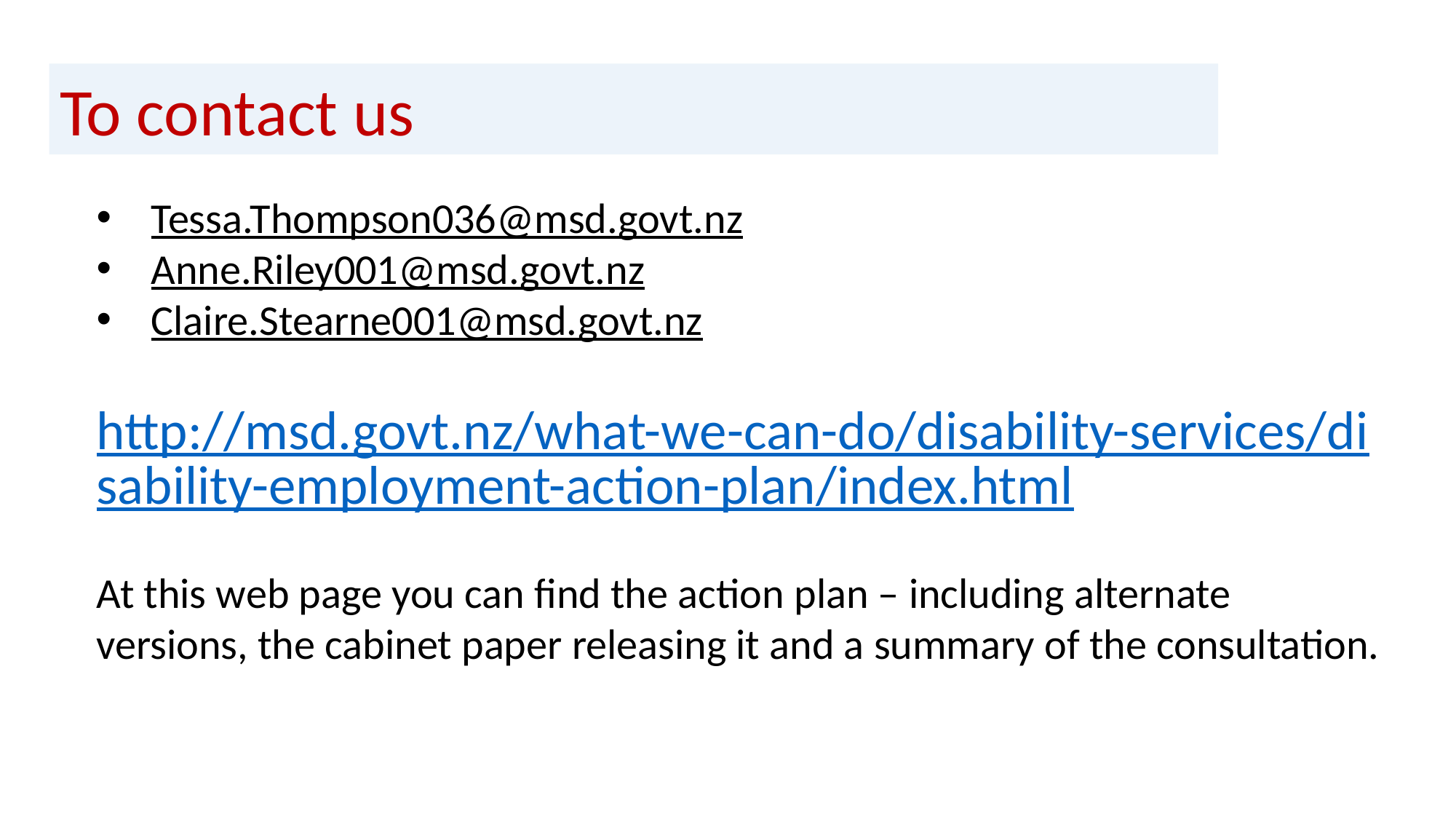

To contact us
Tessa.Thompson036@msd.govt.nz
Anne.Riley001@msd.govt.nz
Claire.Stearne001@msd.govt.nz

http://msd.govt.nz/what-we-can-do/disability-services/disability-employment-action-plan/index.html
At this web page you can find the action plan – including alternate versions, the cabinet paper releasing it and a summary of the consultation.